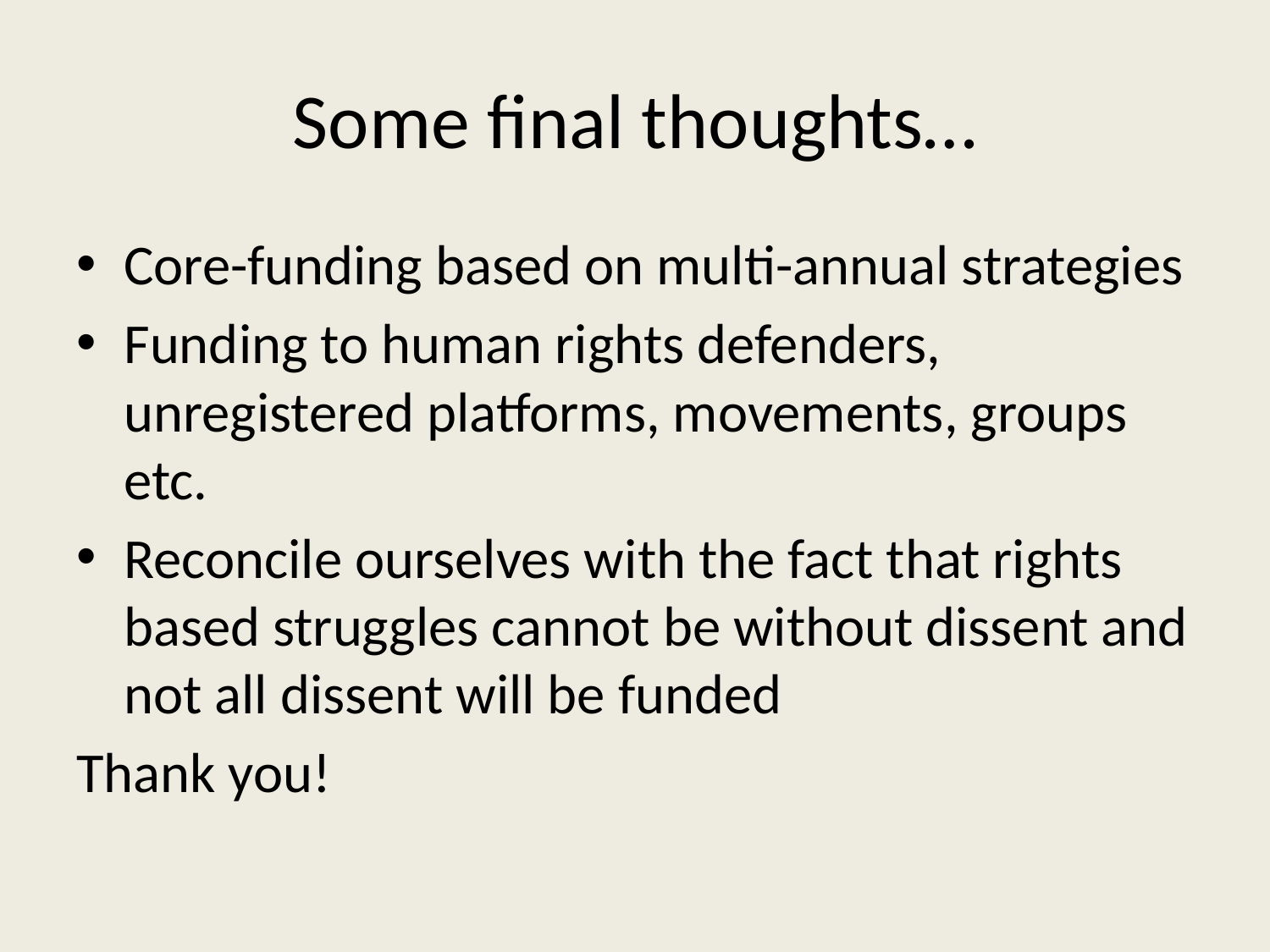

# Some final thoughts…
Core-funding based on multi-annual strategies
Funding to human rights defenders, unregistered platforms, movements, groups etc.
Reconcile ourselves with the fact that rights based struggles cannot be without dissent and not all dissent will be funded
Thank you!